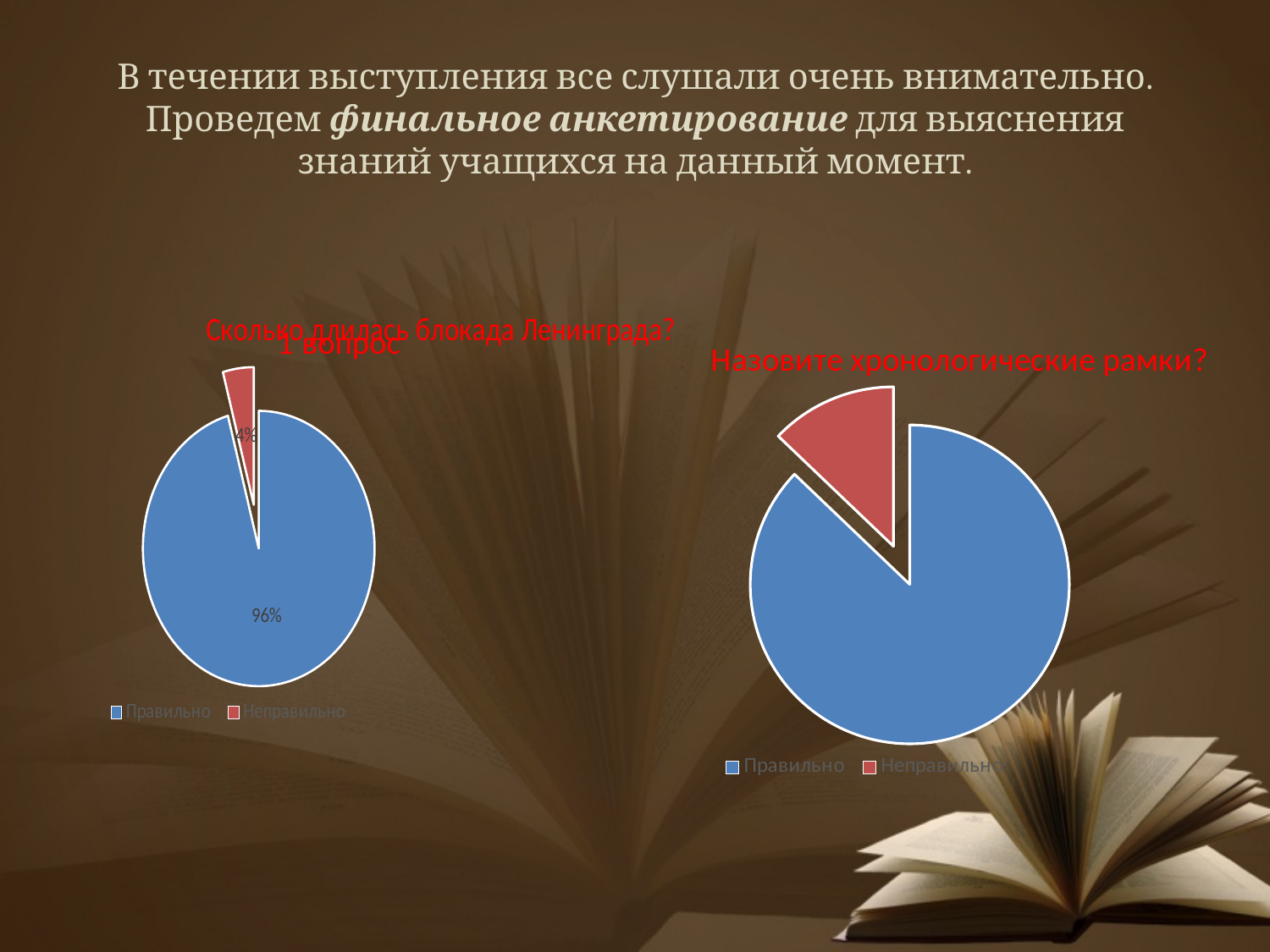

# В течении выступления все слушали очень внимательно. Проведем финальное анкетирование для выяснения знаний учащихся на данный момент.

### Chart

| Category |
|---|

### Chart: 2 вопрос

| Category |
|---|

### Chart: Сколько длилась блокада Ленинграда?

| Category | Вопрос 1 |
|---|---|
| Правильно | 67.0 |
| Неправильно | 3.0 |

### Chart: 1 вопрос

| Category |
|---|

### Chart: Назовите хронологические рамки?

| Category | Вопрос 2 |
|---|---|
| Правильно | 61.0 |
| Неправильно | 9.0 |